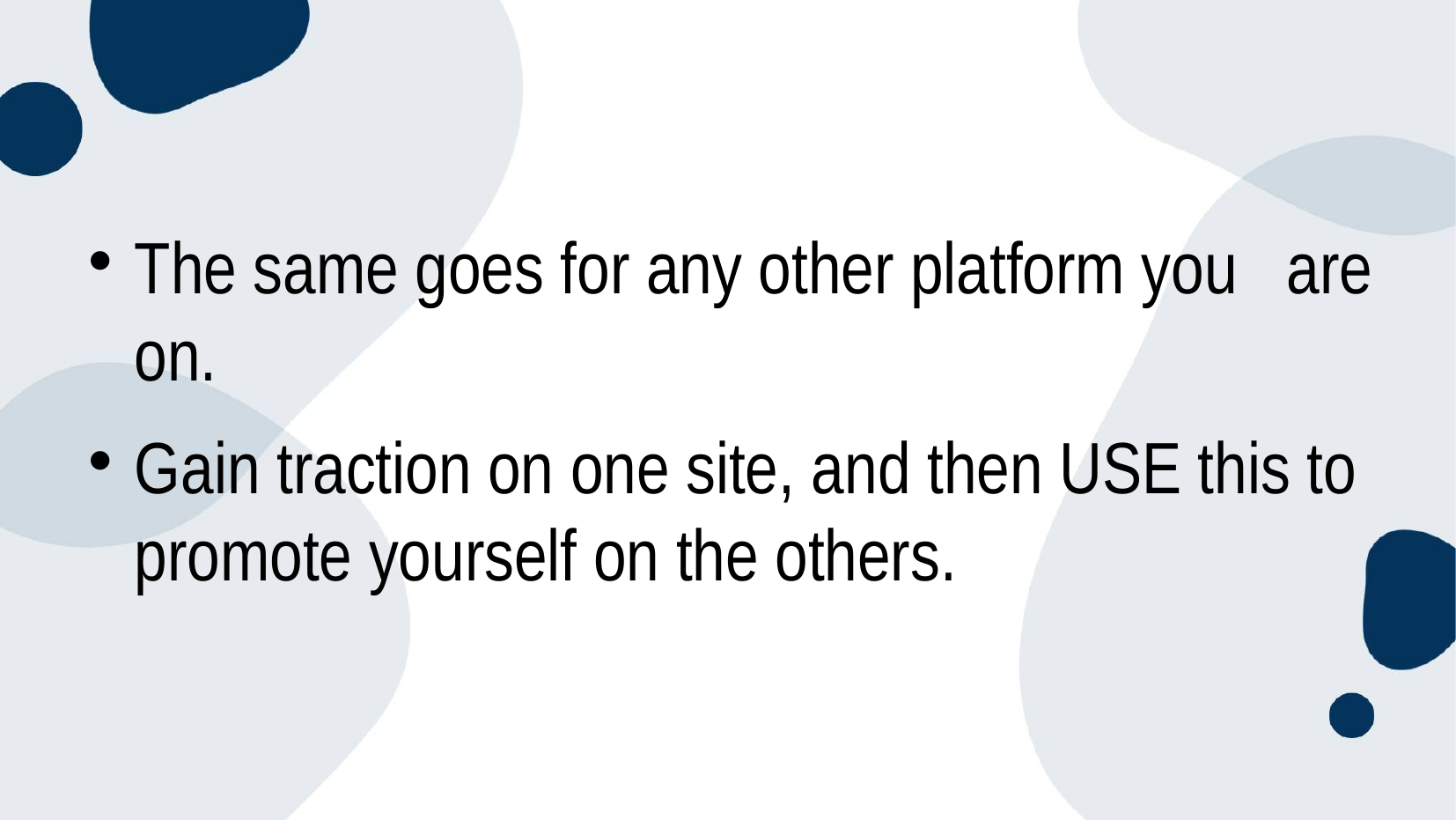

The same goes for any other platform you   are on.
Gain traction on one site, and then USE this to promote yourself on the others.